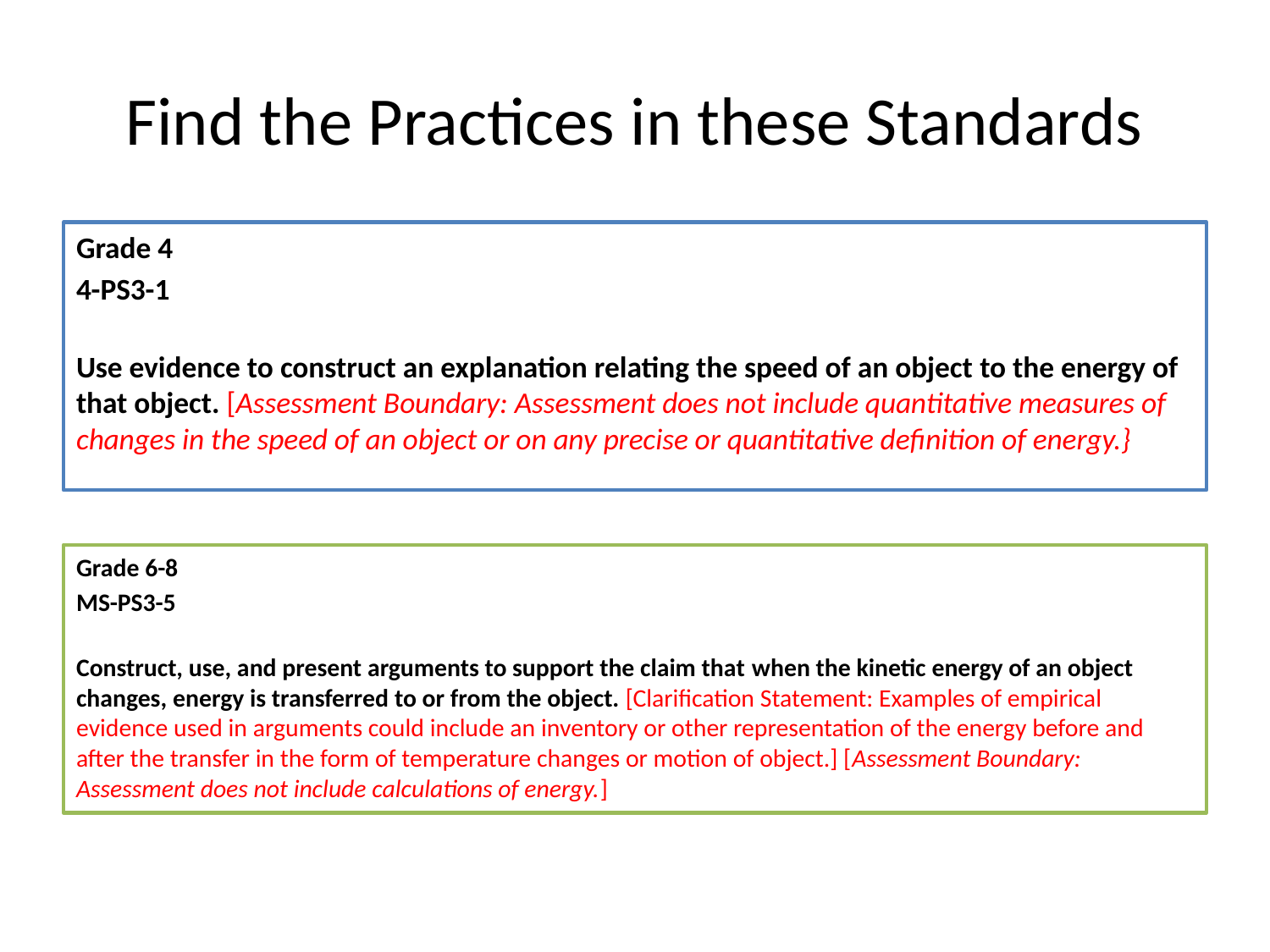

# Find the Practices in these Standards
Grade 4
4-PS3-1
Use evidence to construct an explanation relating the speed of an object to the energy of that object. [Assessment Boundary: Assessment does not include quantitative measures of changes in the speed of an object or on any precise or quantitative definition of energy.}

Grade 6-8
MS-PS3-5
Construct, use, and present arguments to support the claim that when the kinetic energy of an object changes, energy is transferred to or from the object. [Clarification Statement: Examples of empirical evidence used in arguments could include an inventory or other representation of the energy before and after the transfer in the form of temperature changes or motion of object.] [Assessment Boundary: Assessment does not include calculations of energy.]